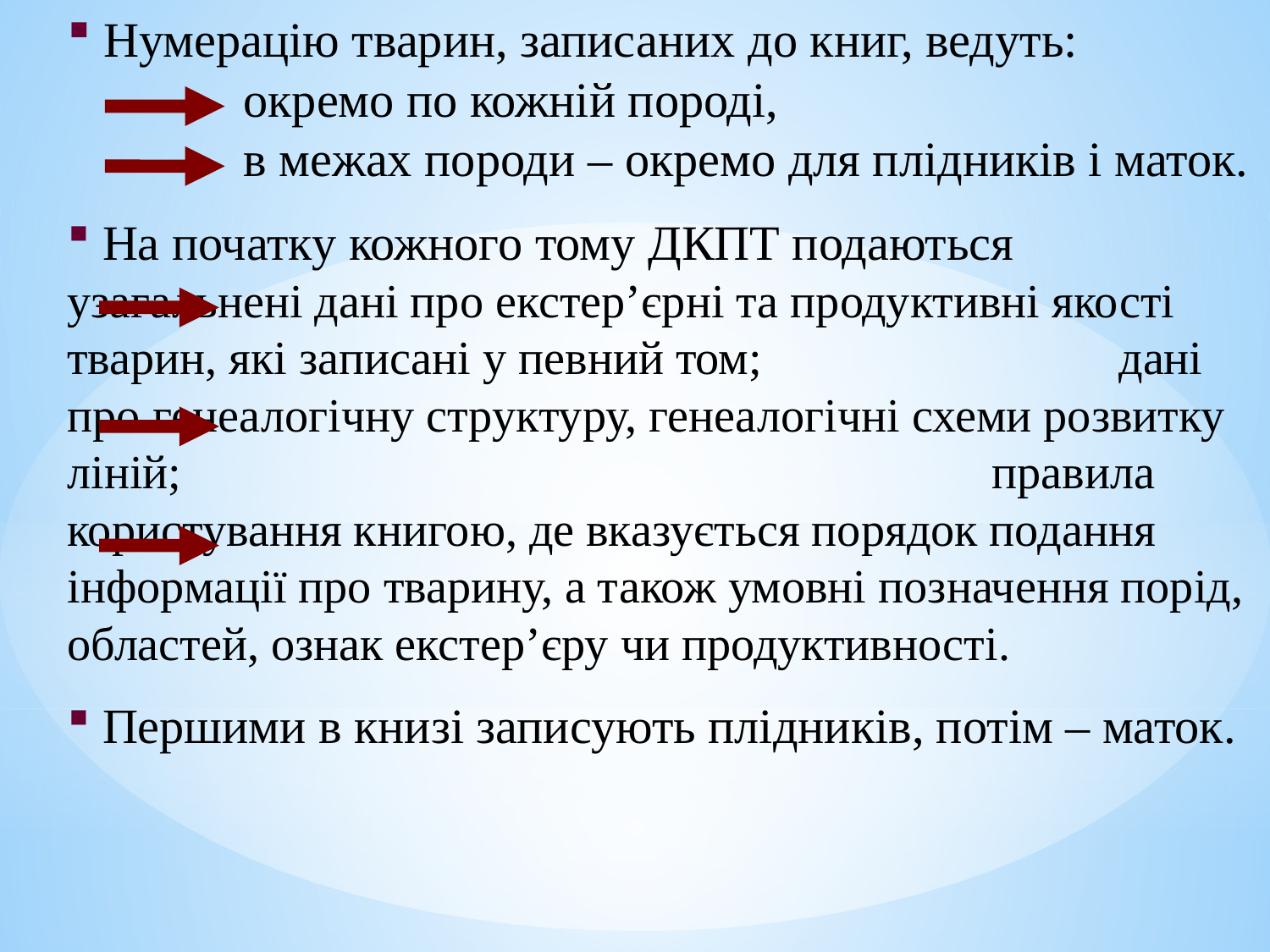

Нумерацію тварин, записаних до книг, ведуть: 		    окремо по кожній породі, 			 	    	    в межах породи – окремо для плідників і маток.
 На початку кожного тому ДКПТ подаються                	   узагальнені дані про екстер’єрні та продуктивні якості тварин, які записані у певний том;                           	   дані про генеалогічну структуру, генеалогічні схеми розвитку ліній; 			 	  	 	 	   правила користування книгою, де вказується порядок подання інформації про тварину, а також умовні позначення порід, областей, ознак екстер’єру чи продуктивності.
 Першими в книзі записують плідників, потім – маток.